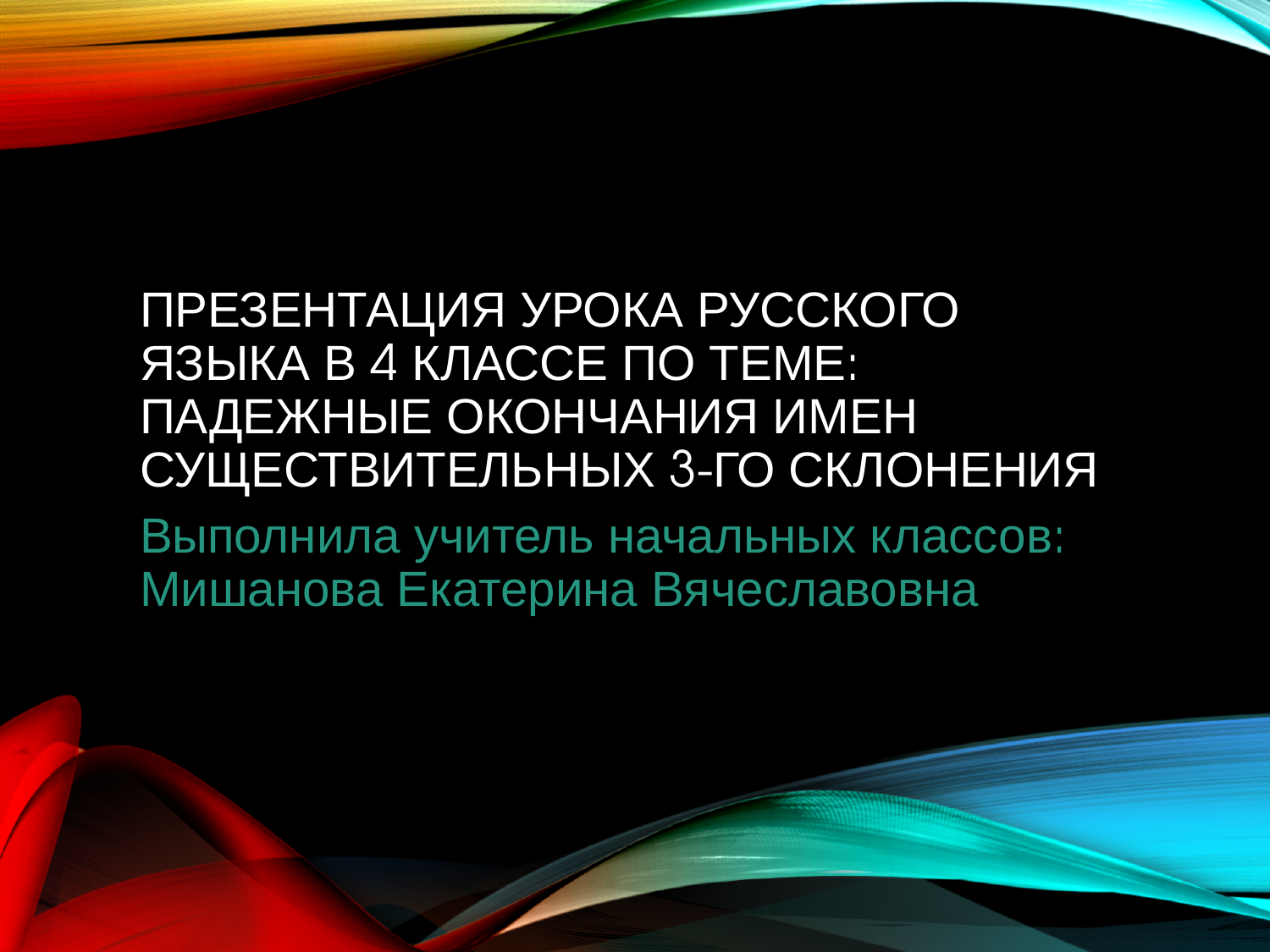

# Презентация урока русского языка в 4 классе по теме: падежные окончания имен существительных 3-го склонения
Выполнила учитель начальных классов: Мишанова Екатерина Вячеславовна